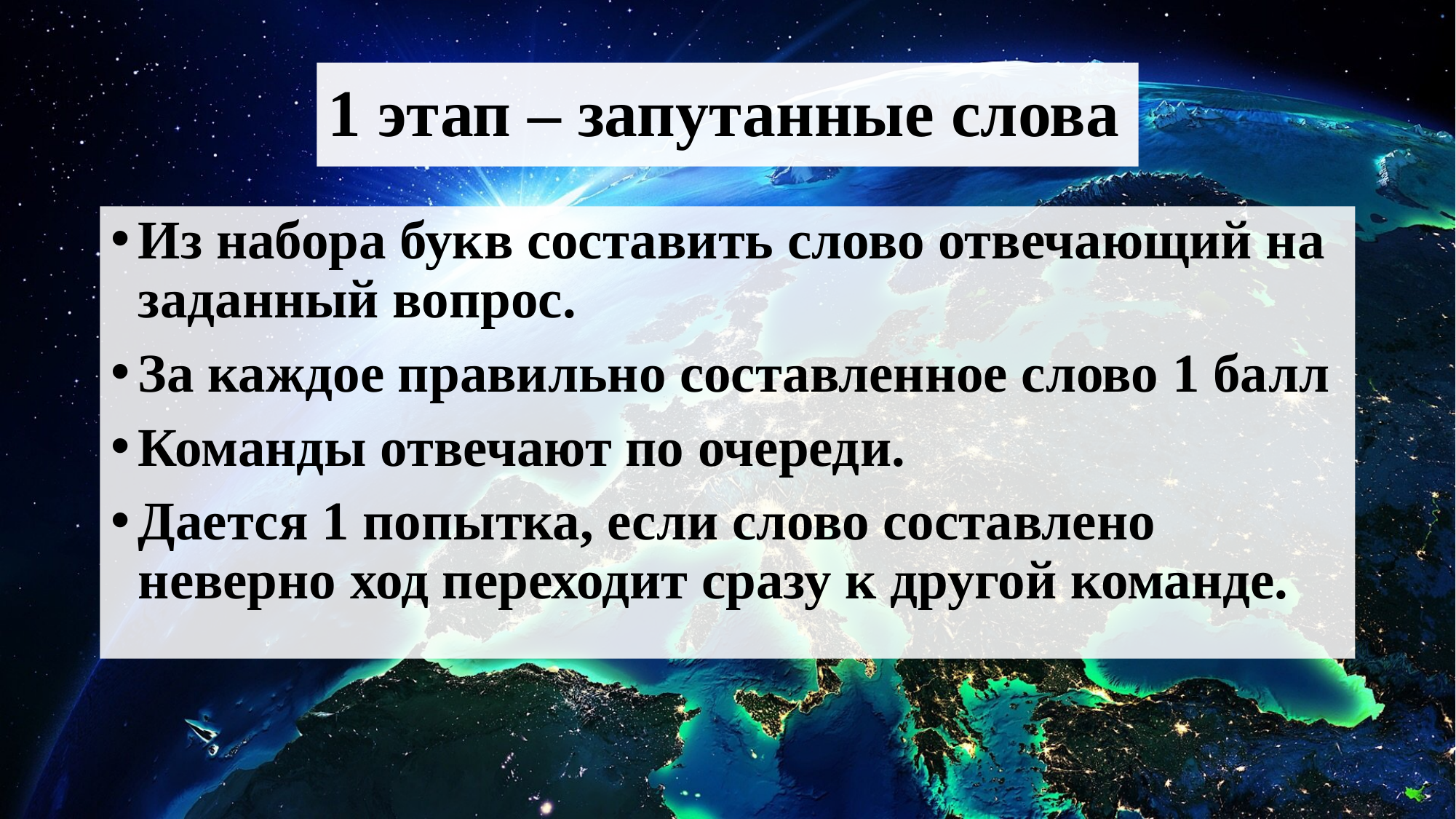

# 1 этап – запутанные слова
Из набора букв составить слово отвечающий на заданный вопрос.
За каждое правильно составленное слово 1 балл
Команды отвечают по очереди.
Дается 1 попытка, если слово составлено неверно ход переходит сразу к другой команде.